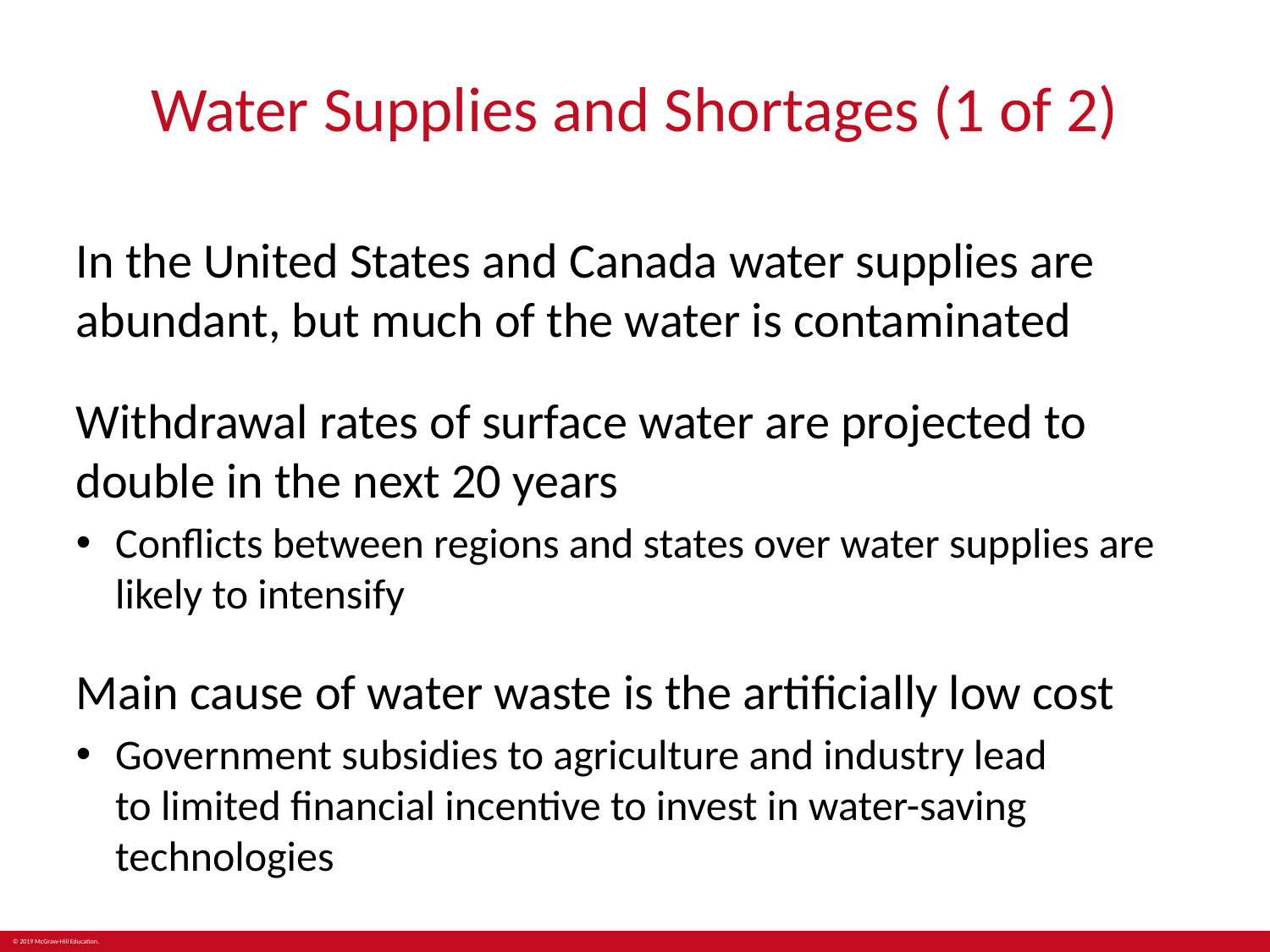

# Water Supplies and Shortages (1 of 2)
In the United States and Canada water supplies are abundant, but much of the water is contaminated
Withdrawal rates of surface water are projected to double in the next 20 years
Conflicts between regions and states over water supplies are likely to intensify
Main cause of water waste is the artificially low cost
Government subsidies to agriculture and industry lead
to limited financial incentive to invest in water-saving technologies